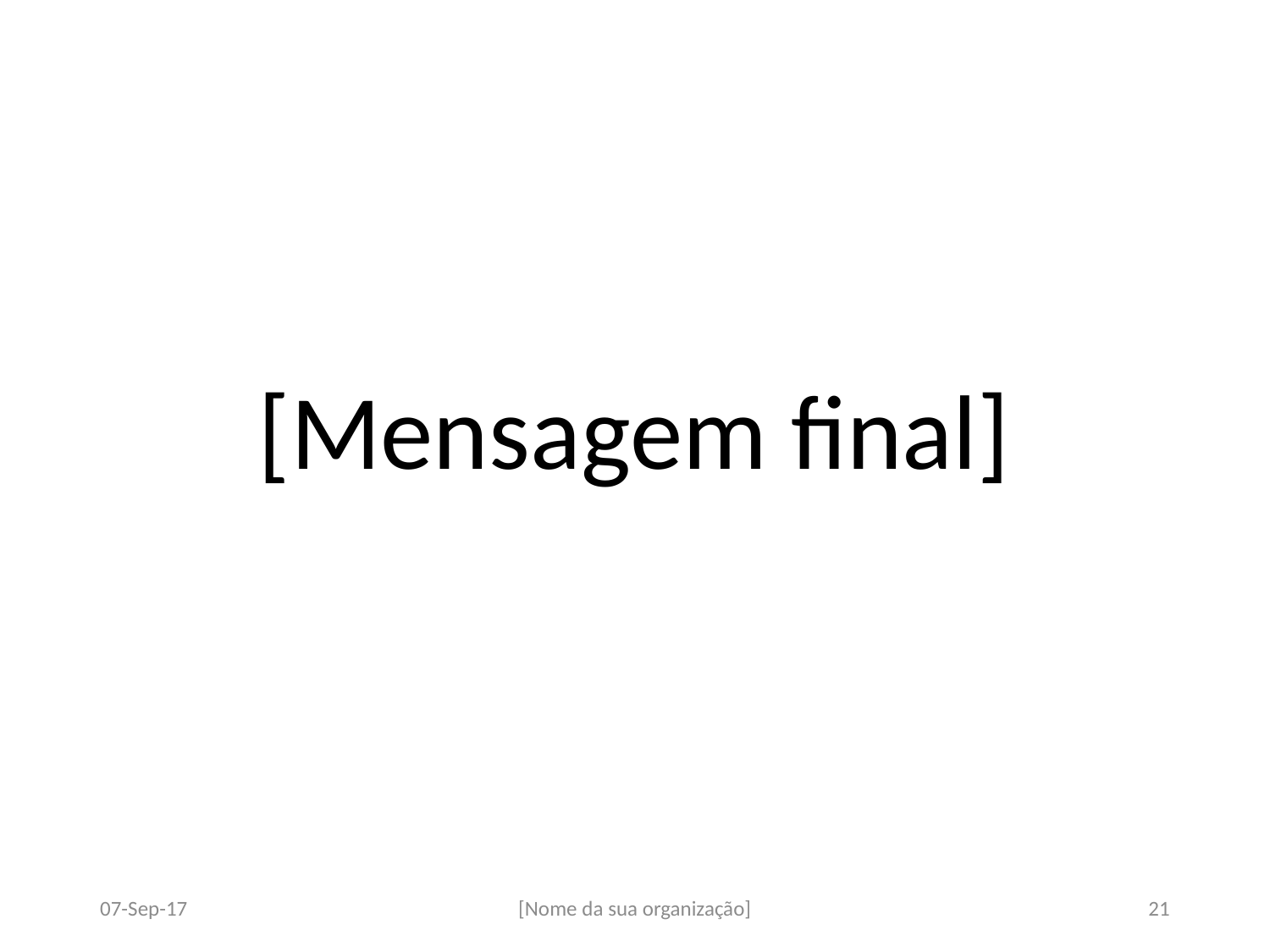

# [Mensagem final]

07-Sep-17
[Nome da sua organização]
21